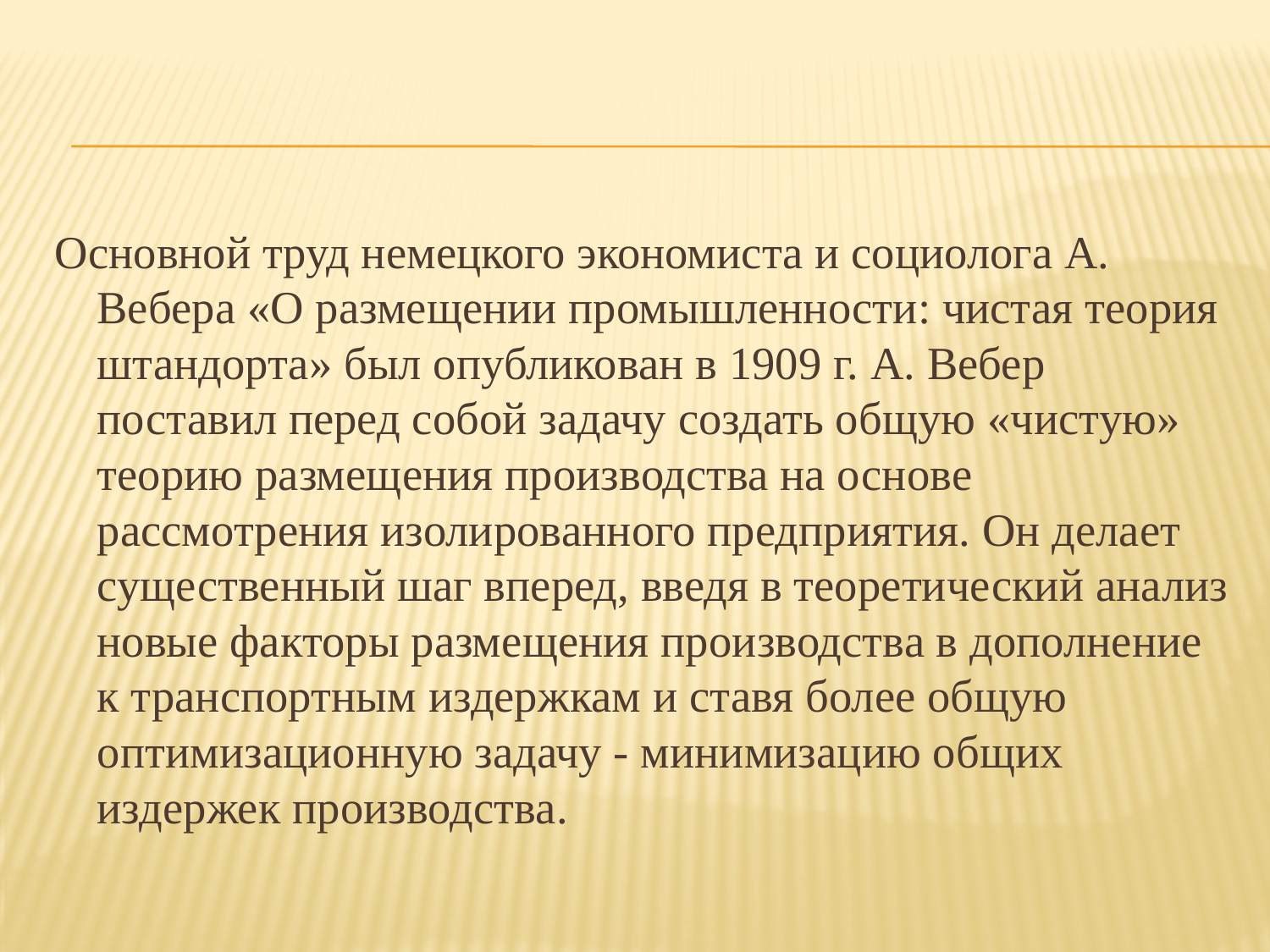

Основной труд немецкого экономиста и социолога А. Вебера «О размещении промышленности: чистая теория штандорта» был опубликован в 1909 г. А. Вебер поставил перед собой задачу создать общую «чистую» теорию размещения производства на основе рассмотрения изолированного предприятия. Он делает существенный шаг вперед, введя в теоретический анализ новые факторы размещения производства в дополнение к транспортным издержкам и ставя более общую оптимизационную задачу - минимизацию общих издержек производства.